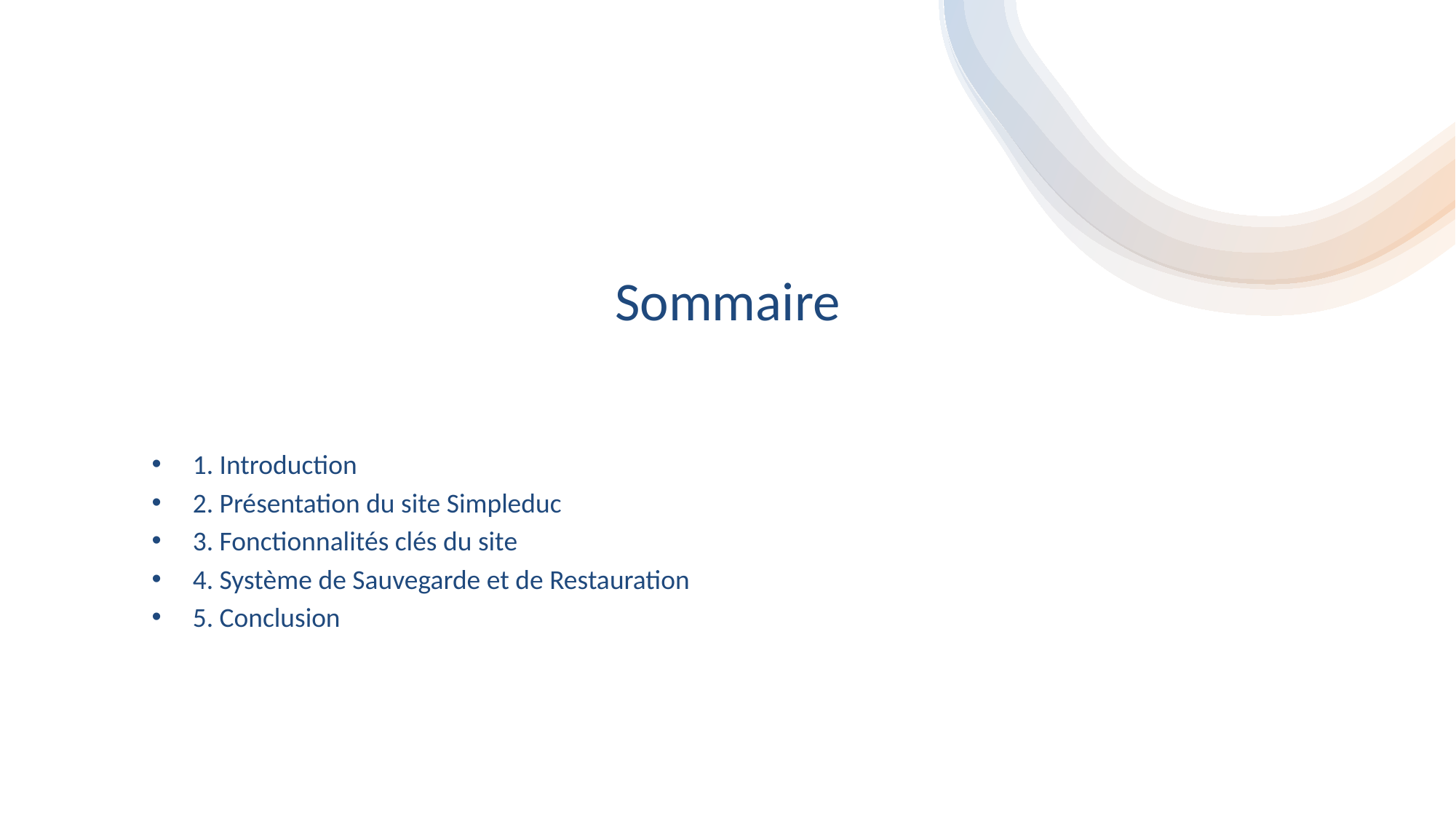

# Sommaire

1. Introduction
2. Présentation du site Simpleduc
3. Fonctionnalités clés du site
4. Système de Sauvegarde et de Restauration
5. Conclusion